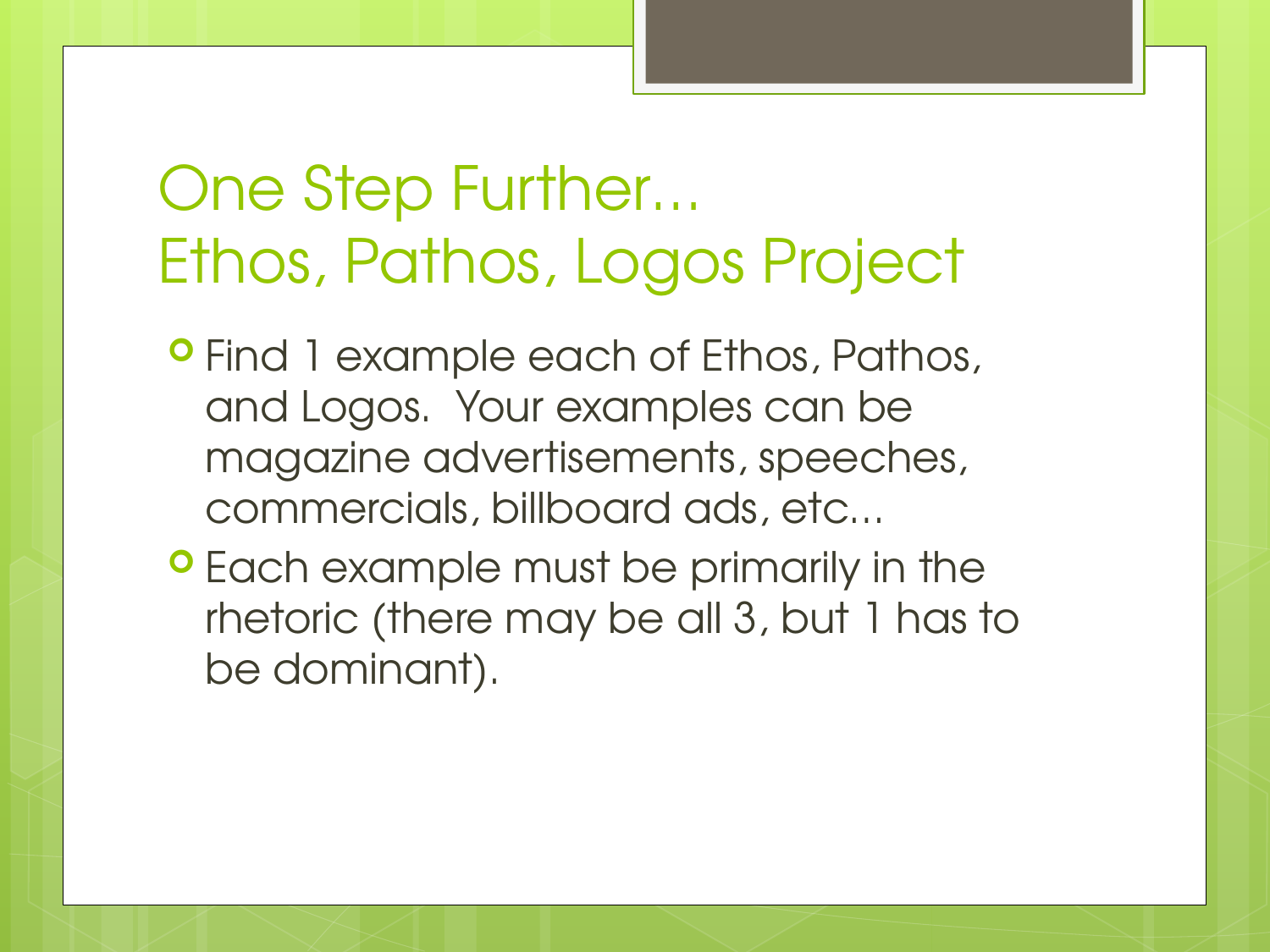

# One Step Further… Ethos, Pathos, Logos Project
Find 1 example each of Ethos, Pathos, and Logos.  Your examples can be magazine advertisements, speeches, commercials, billboard ads, etc…
Each example must be primarily in the rhetoric (there may be all 3, but 1 has to be dominant).